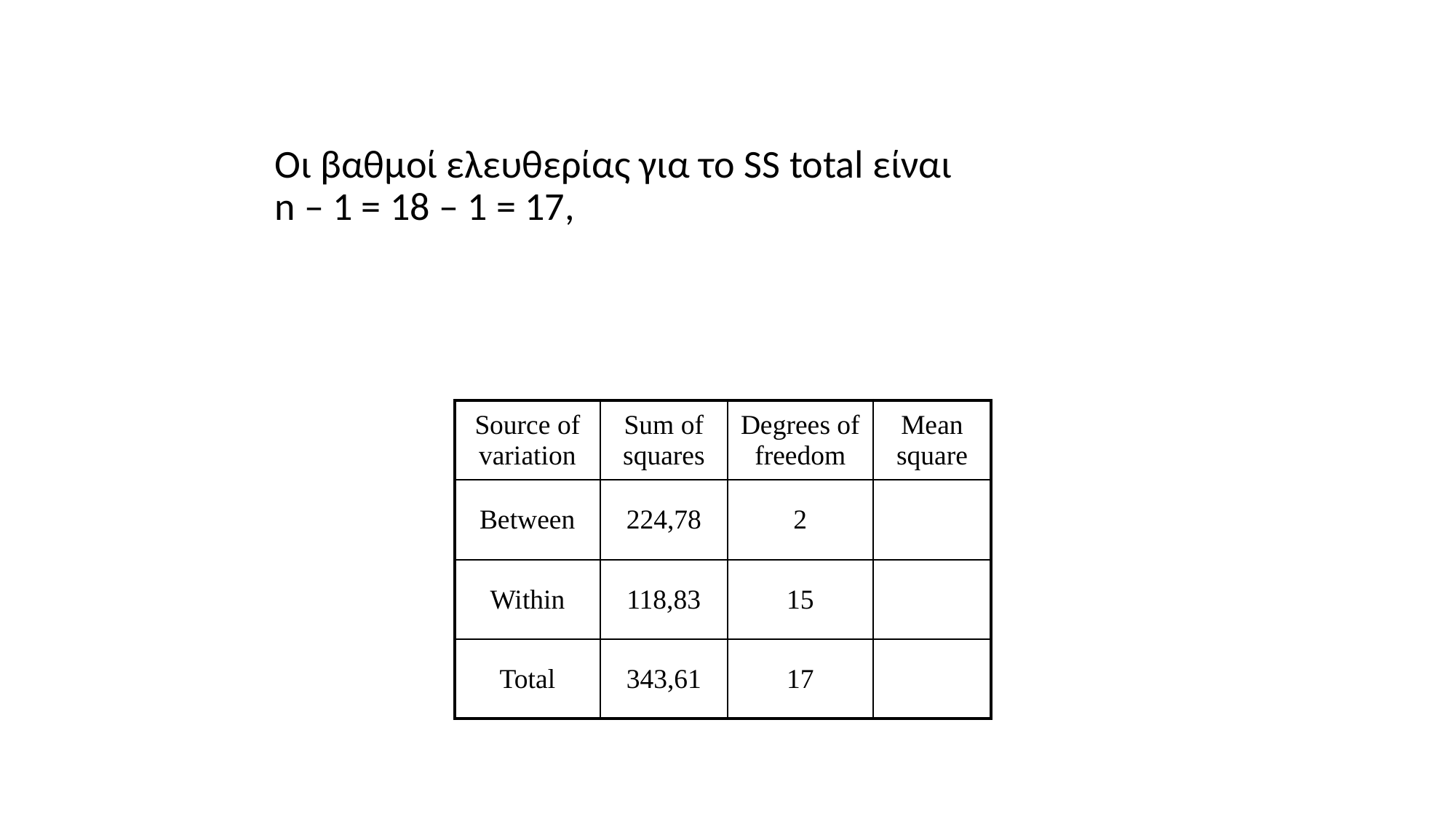

Οι βαθμοί ελευθερίας για το SS total είναι
n – 1 = 18 – 1 = 17,
| Source of variation | Sum of squares | Degrees of freedom | Mean square |
| --- | --- | --- | --- |
| Between | 224,78 | 2 |  |
| Within | 118,83 | 15 |  |
| Total | 343,61 | 17 |  |